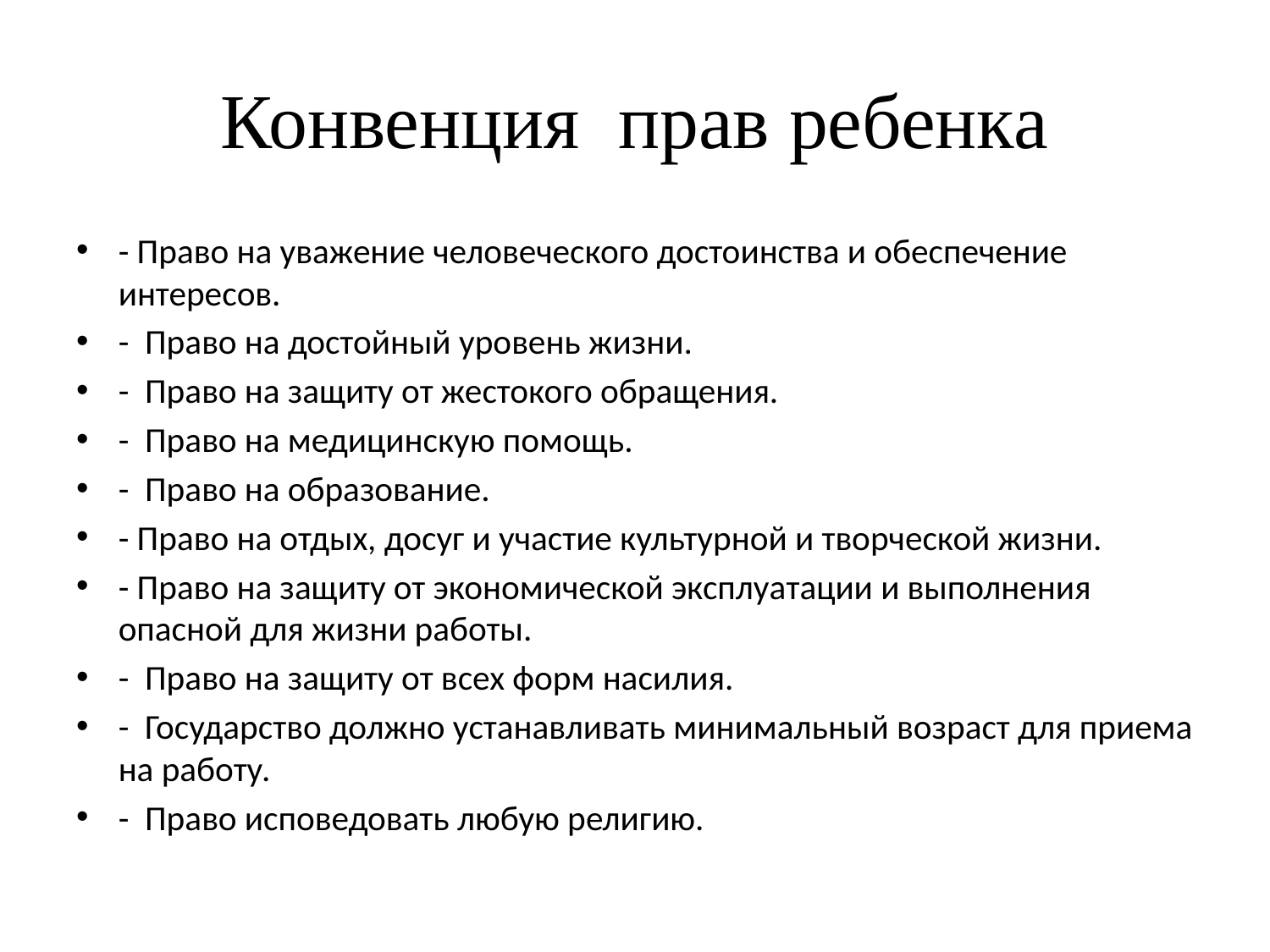

# Конвенция  прав ребенка
- Право на уважение человеческого достоинства и обеспечение интересов.
-  Право на достойный уровень жизни.
-  Право на защиту от жестокого обращения.
-  Право на медицинскую помощь.
-  Право на образование.
- Право на отдых, досуг и участие культурной и творческой жизни.
- Право на защиту от экономической эксплуатации и выполнения опасной для жизни работы.
-  Право на защиту от всех форм насилия.
-  Государство должно устанавливать минимальный возраст для приема на работу.
-  Право исповедовать любую религию.